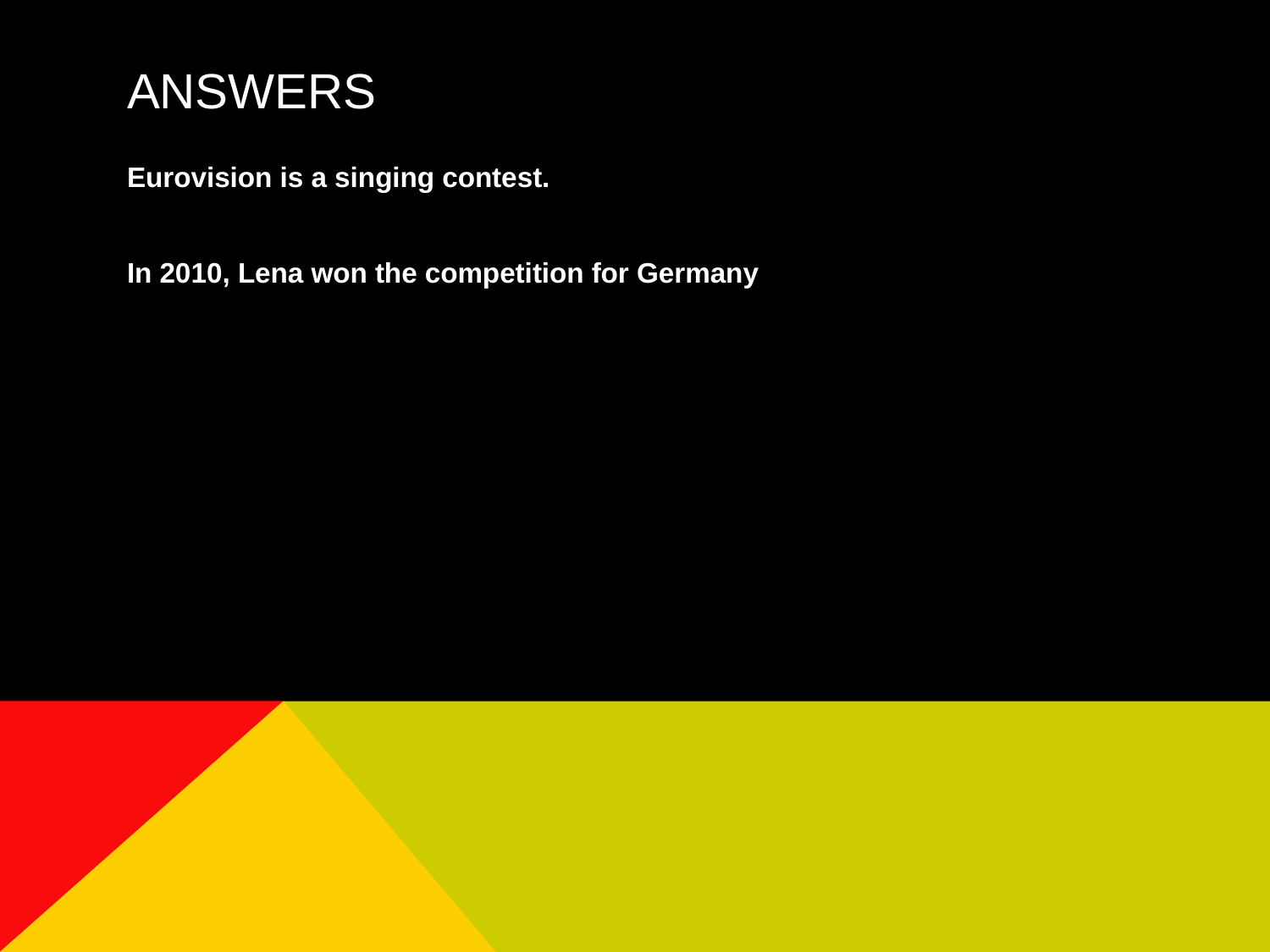

# Answers
Eurovision is a singing contest.

In 2010, Lena won the competition for Germany